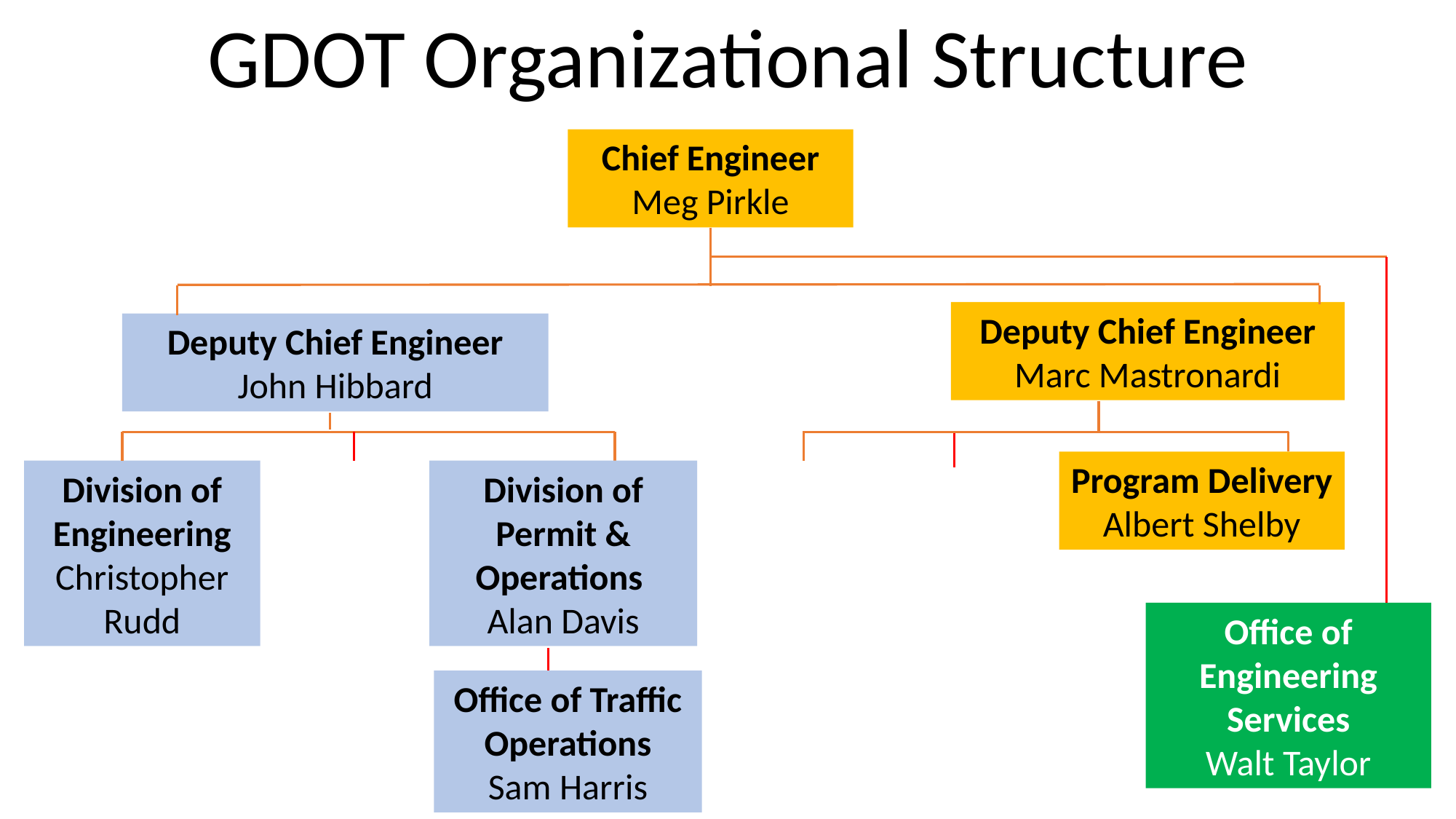

# GDOT Organizational Structure
Chief Engineer
Meg Pirkle
Deputy Chief Engineer
Marc Mastronardi
Deputy Chief Engineer
John Hibbard
Program Delivery
Albert Shelby
Division of Engineering
Christopher Rudd
Division of Permit & Operations
Alan Davis
Office of Engineering Services
Walt Taylor
Office of Traffic Operations
Sam Harris